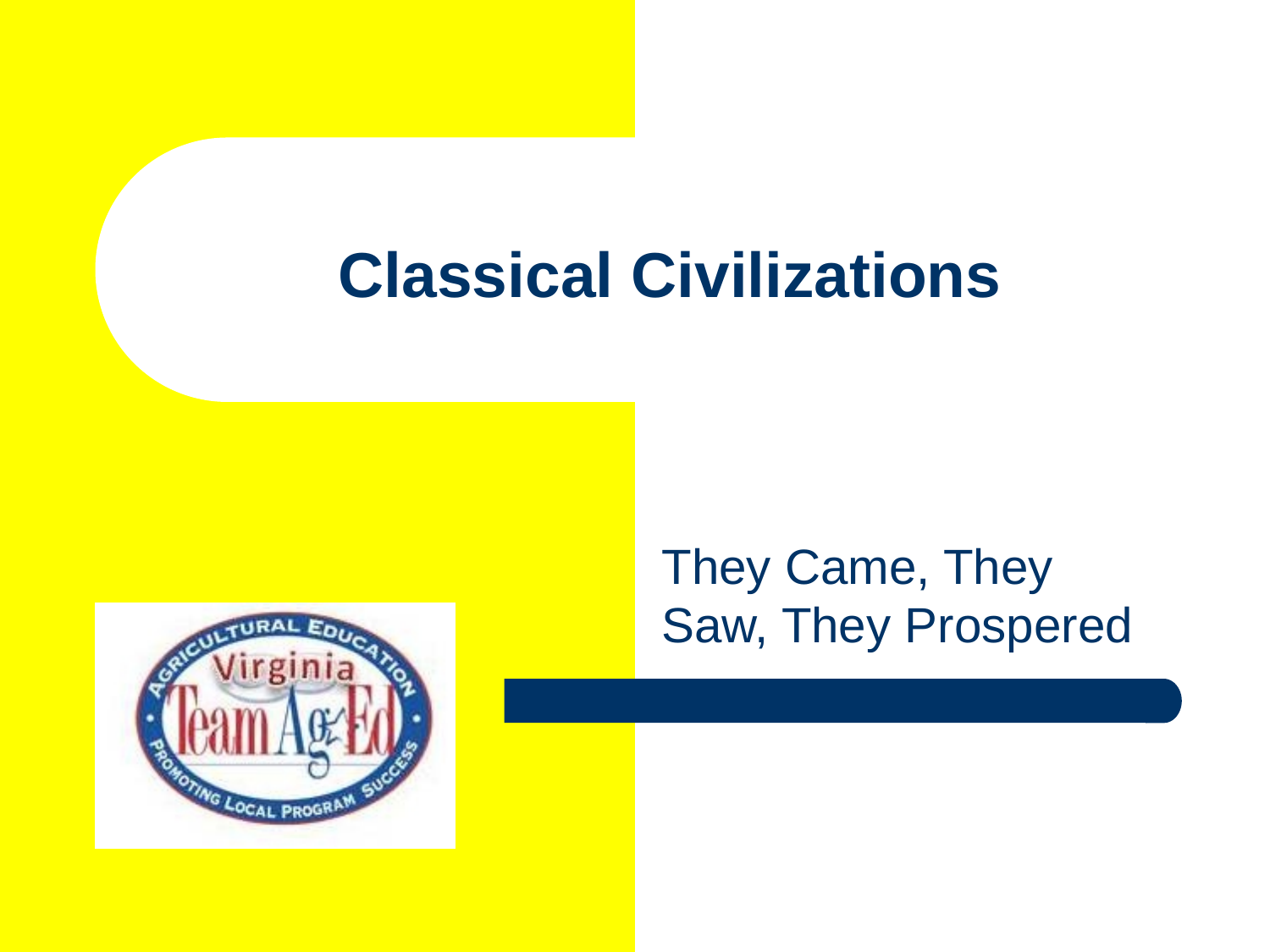

# Classical Civilizations
They Came, They Saw, They Prospered